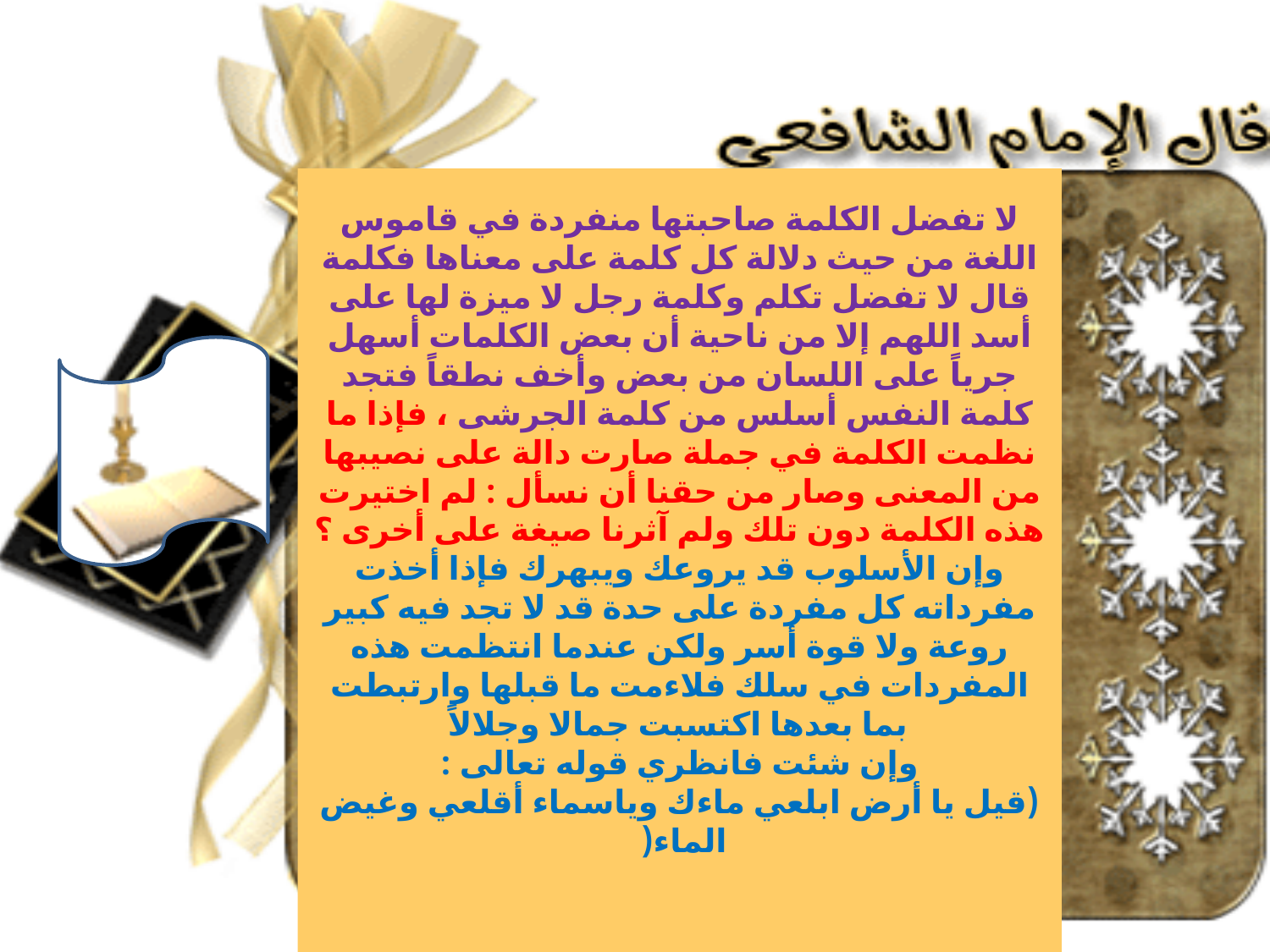

# لا تفضل الكلمة صاحبتها منفردة في قاموس اللغة من حيث دلالة كل كلمة على معناها فكلمة قال لا تفضل تكلم وكلمة رجل لا ميزة لها على أسد اللهم إلا من ناحية أن بعض الكلمات أسهل جرياً على اللسان من بعض وأخف نطقاً فتجد كلمة النفس أسلس من كلمة الجرشى ، فإذا ما نظمت الكلمة في جملة صارت دالة على نصيبها من المعنى وصار من حقنا أن نسأل : لم اختيرت هذه الكلمة دون تلك ولم آثرنا صيغة على أخرى ؟ وإن الأسلوب قد يروعك ويبهرك فإذا أخذت مفرداته كل مفردة على حدة قد لا تجد فيه كبير روعة ولا قوة أسر ولكن عندما انتظمت هذه المفردات في سلك فلاءمت ما قبلها وارتبطت بما بعدها اكتسبت جمالا وجلالاً وإن شئت فانظري قوله تعالى : (قيل يا أرض ابلعي ماءك وياسماء أقلعي وغيض الماء(